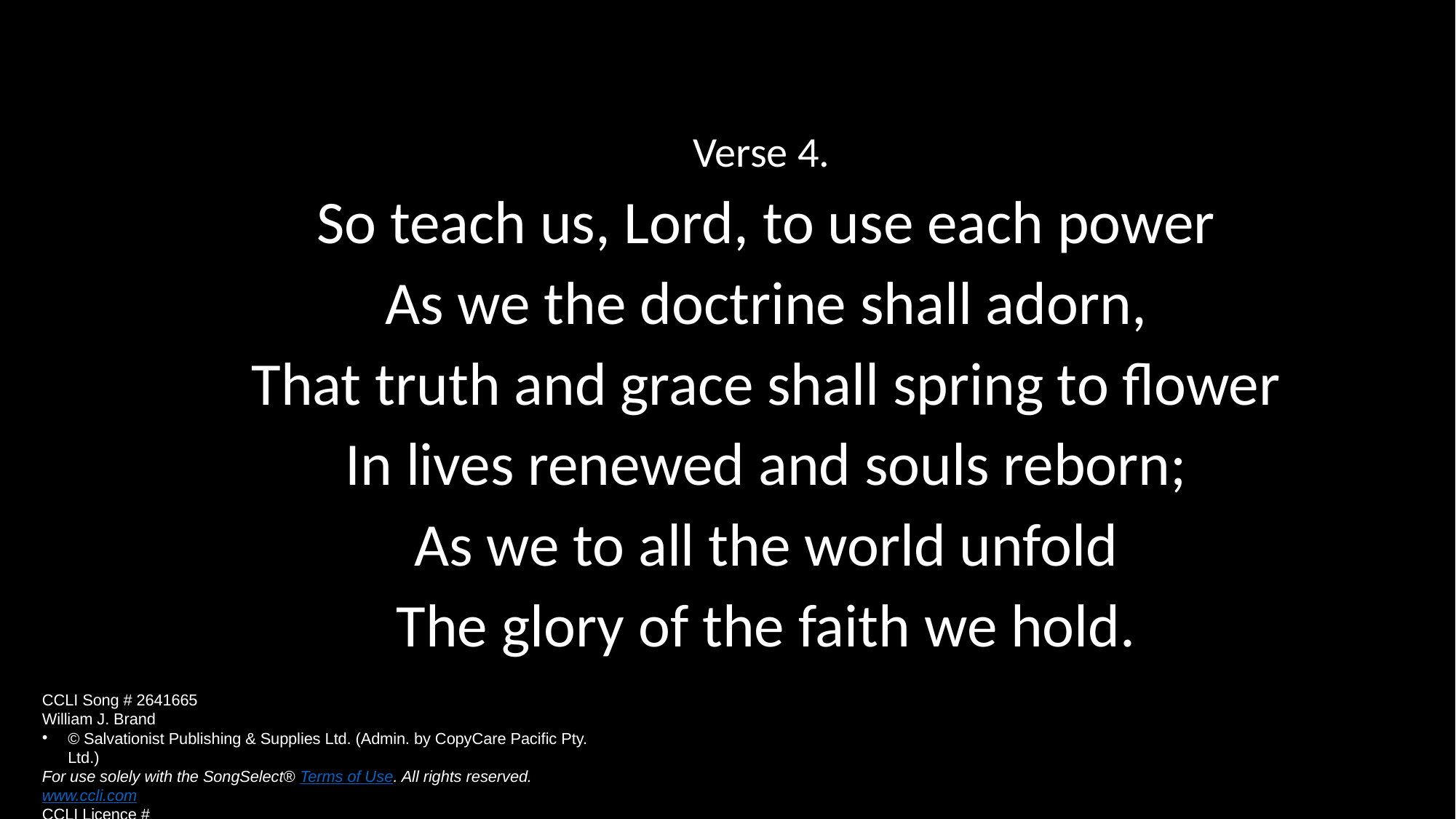

Verse 4.
So teach us, Lord, to use each power
As we the doctrine shall adorn,
That truth and grace shall spring to flower
In lives renewed and souls reborn;
As we to all the world unfold
The glory of the faith we hold.
CCLI Song # 2641665
William J. Brand
© Salvationist Publishing & Supplies Ltd. (Admin. by CopyCare Pacific Pty. Ltd.)
For use solely with the SongSelect® Terms of Use. All rights reserved. www.ccli.com
CCLI Licence #